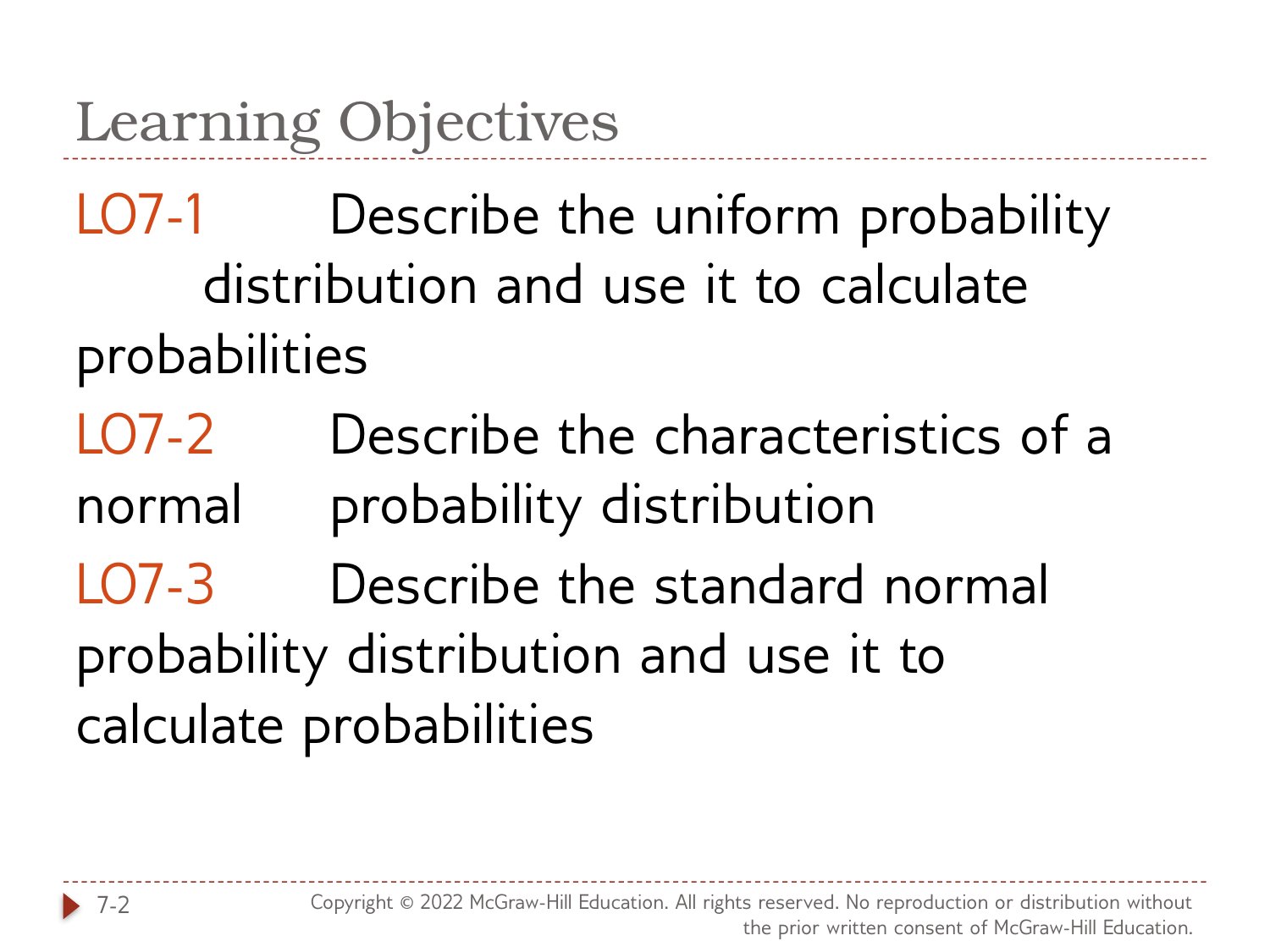

# Learning Objectives
LO7-1	Describe the uniform probability 	distribution and use it to calculate 	probabilities
LO7-2	Describe the characteristics of a normal 	probability distribution
LO7-3	Describe the standard normal 	probability distribution and use it to 	calculate probabilities

7-2
Copyright © 2022 McGraw-Hill Education. All rights reserved. No reproduction or distribution without the prior written consent of McGraw-Hill Education.